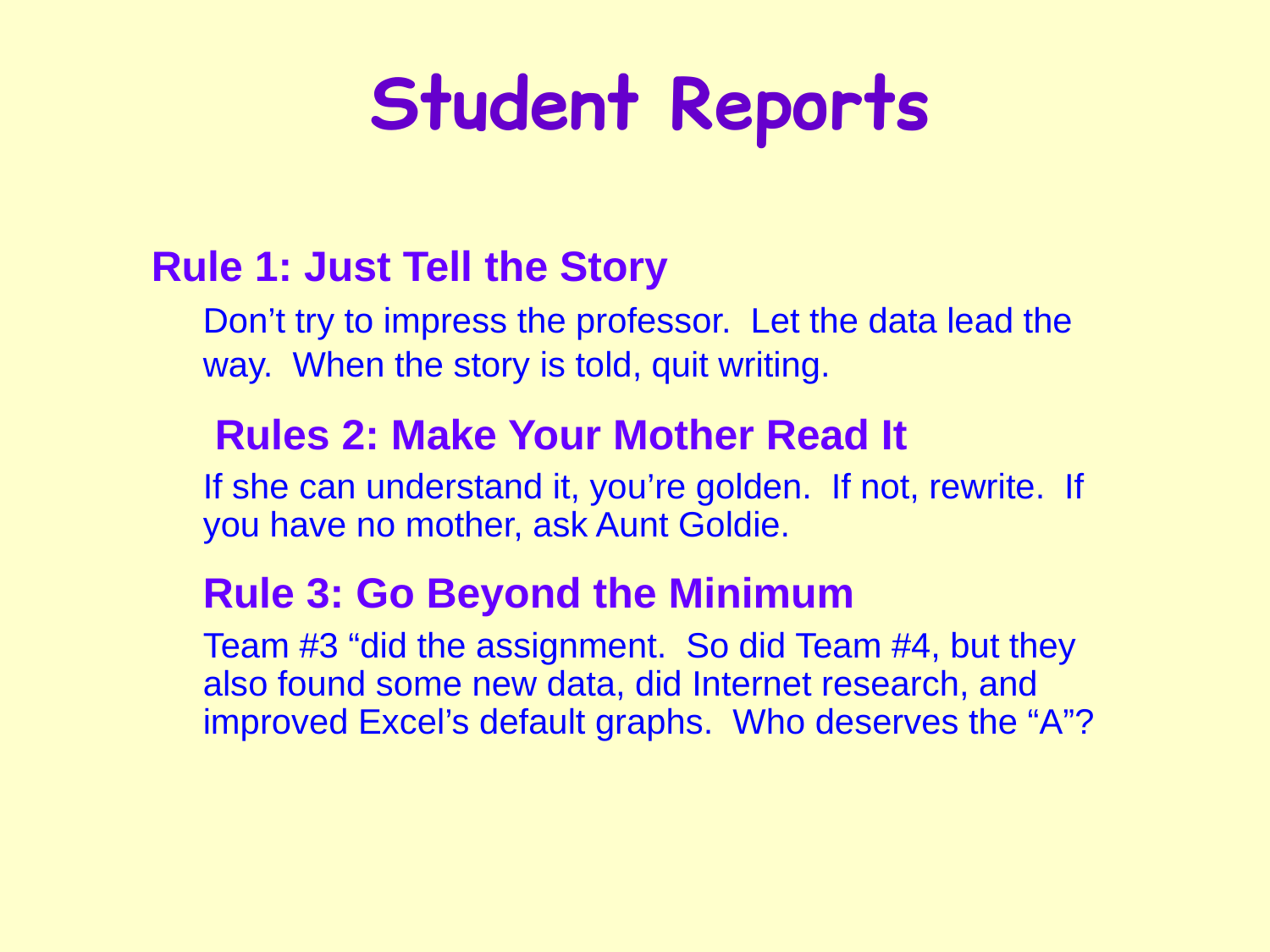

# Student Reports
 Rule 1: Just Tell the Story
Don’t try to impress the professor.  Let the data lead the way.  When the story is told, quit writing.
 Rules 2: Make Your Mother Read It
If she can understand it, you’re golden.  If not, rewrite.  If you have no mother, ask Aunt Goldie.
Rule 3: Go Beyond the Minimum
Team #3 “did the assignment.  So did Team #4, but they also found some new data, did Internet research, and improved Excel’s default graphs.  Who deserves the “A”?